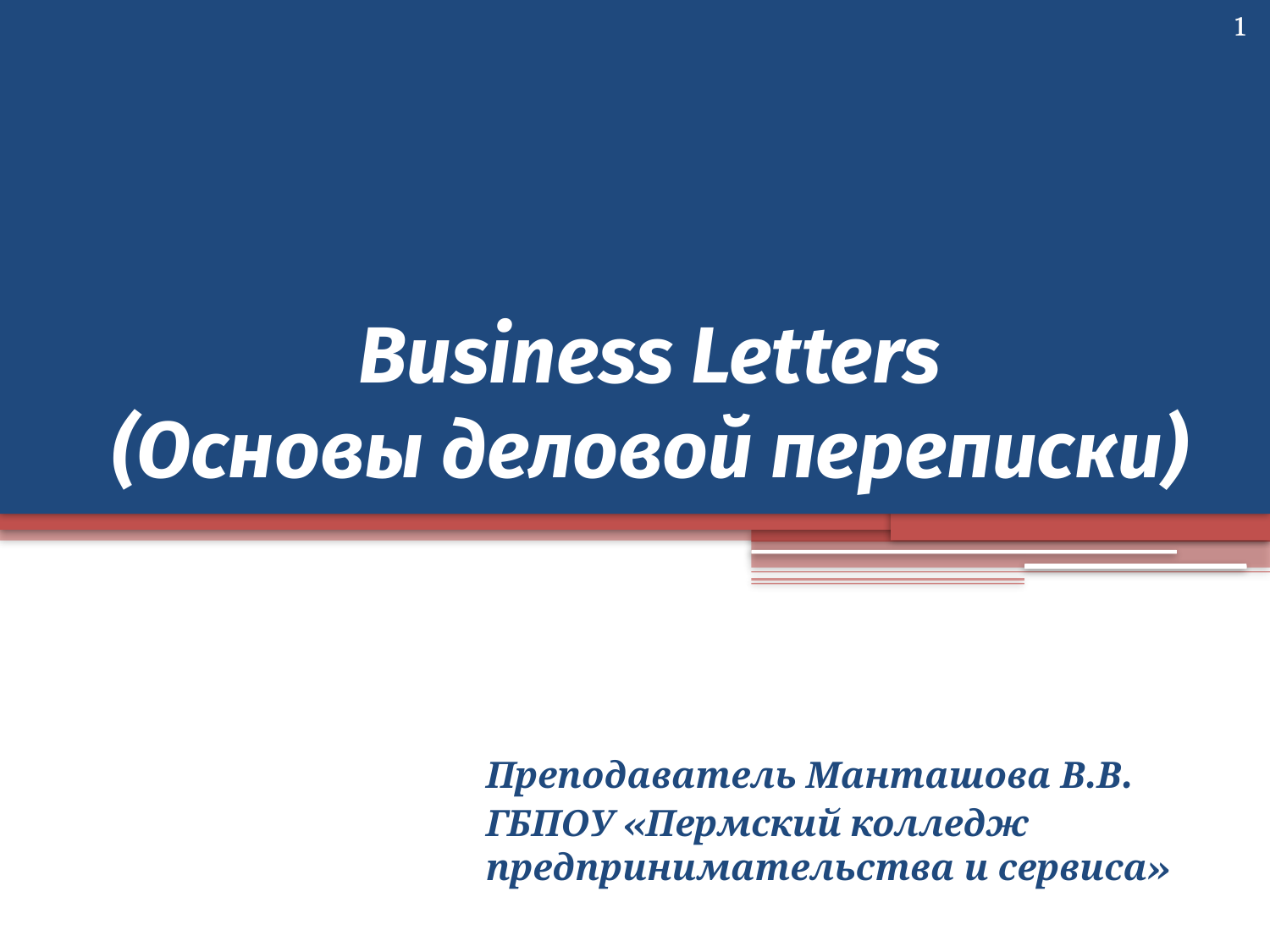

1
# Business Letters (Основы деловой переписки)
Преподаватель Манташова В.В.
ГБПОУ «Пермский колледж предпринимательства и сервиса»